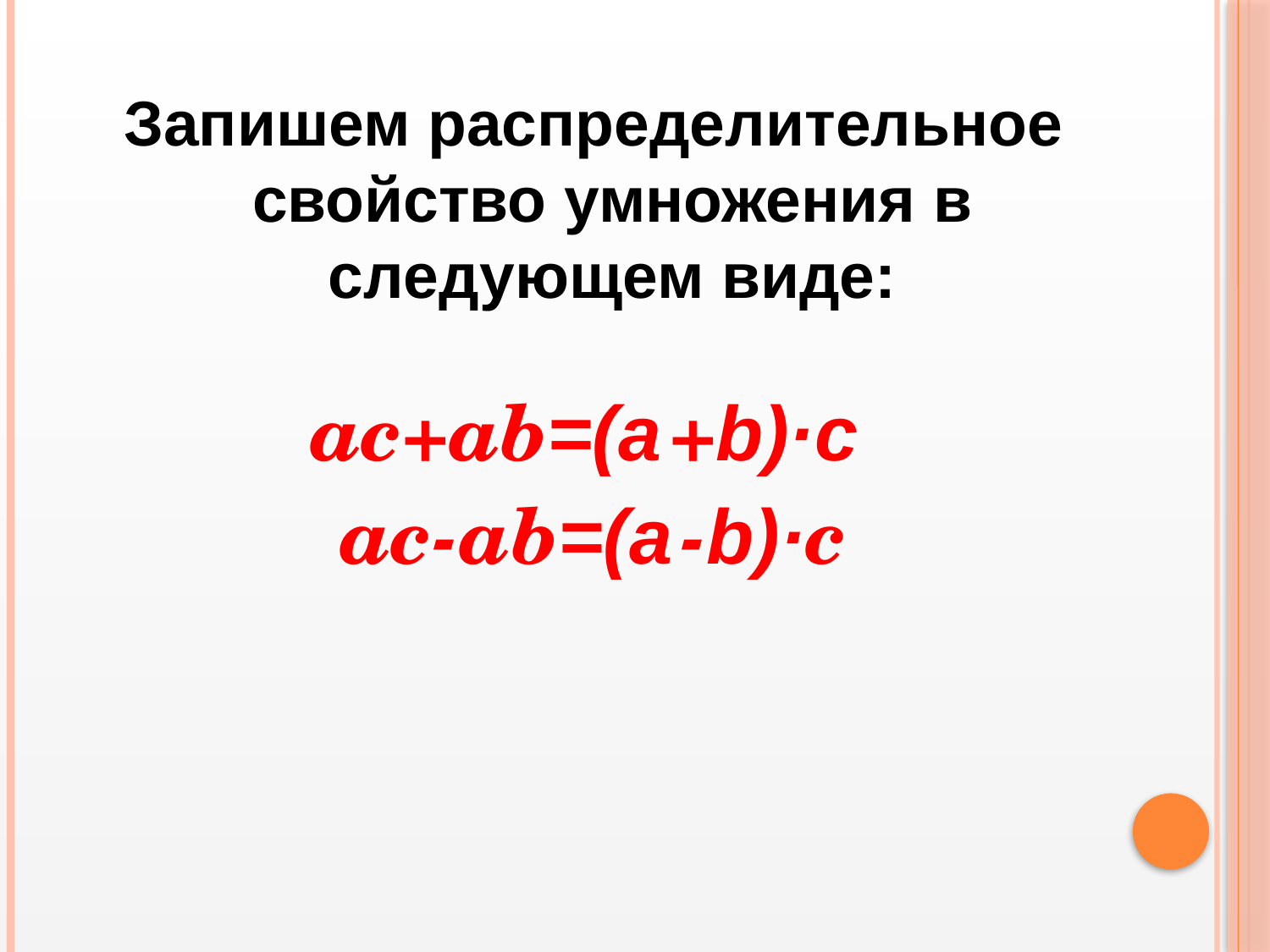

Запишем распределительное свойство умножения в следующем виде:

ac+ab=(a+b)·c
ac-ab=(a-b)·c